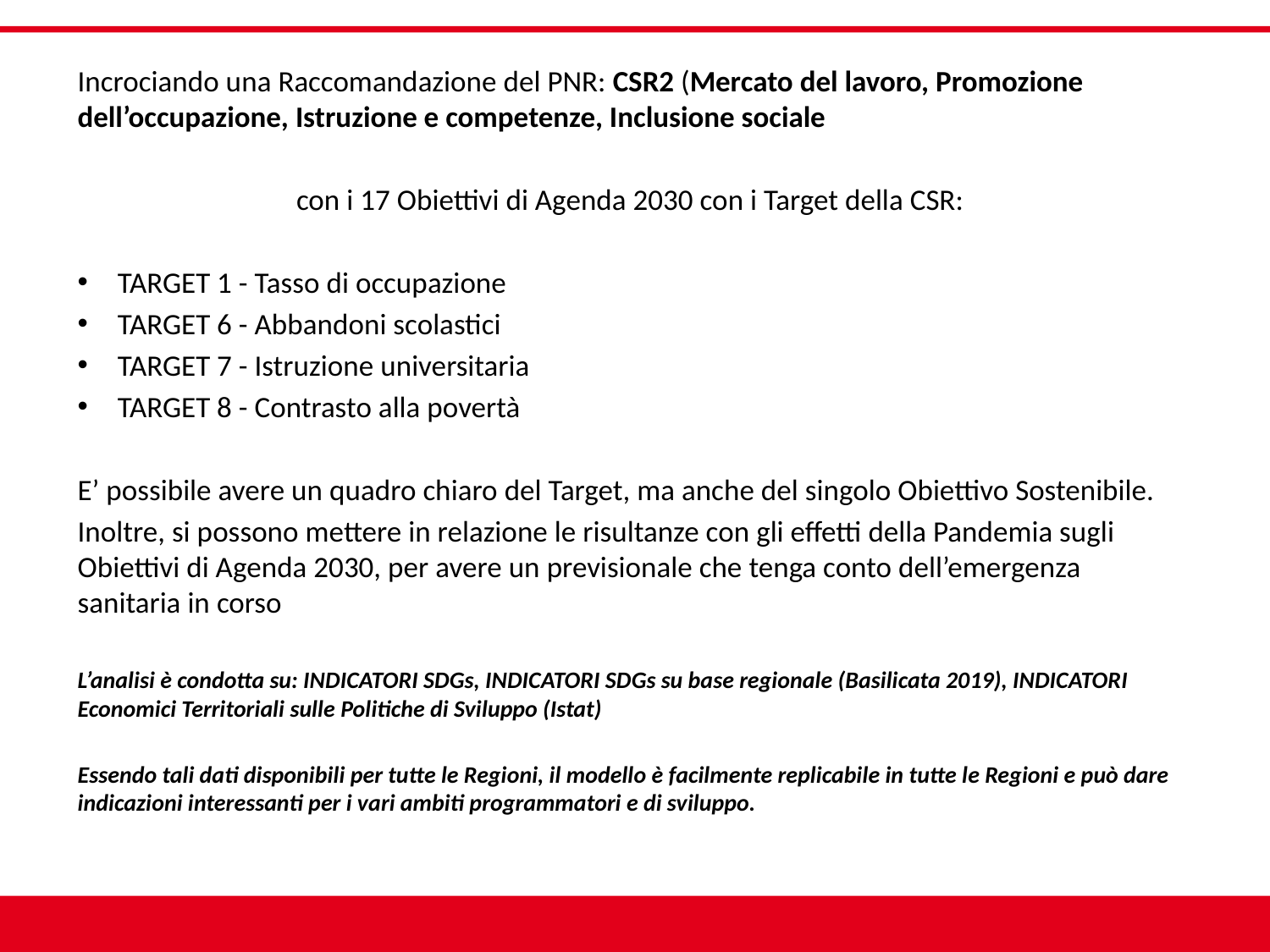

Incrociando una Raccomandazione del PNR: CSR2 (Mercato del lavoro, Promozione dell’occupazione, Istruzione e competenze, Inclusione sociale

con i 17 Obiettivi di Agenda 2030 con i Target della CSR:

TARGET 1 - Tasso di occupazione
TARGET 6 - Abbandoni scolastici
TARGET 7 - Istruzione universitaria
TARGET 8 - Contrasto alla povertà

E’ possibile avere un quadro chiaro del Target, ma anche del singolo Obiettivo Sostenibile.
Inoltre, si possono mettere in relazione le risultanze con gli effetti della Pandemia sugli Obiettivi di Agenda 2030, per avere un previsionale che tenga conto dell’emergenza sanitaria in corso

L’analisi è condotta su: INDICATORI SDGs, INDICATORI SDGs su base regionale (Basilicata 2019), INDICATORI Economici Territoriali sulle Politiche di Sviluppo (Istat)

Essendo tali dati disponibili per tutte le Regioni, il modello è facilmente replicabile in tutte le Regioni e può dare indicazioni interessanti per i vari ambiti programmatori e di sviluppo.